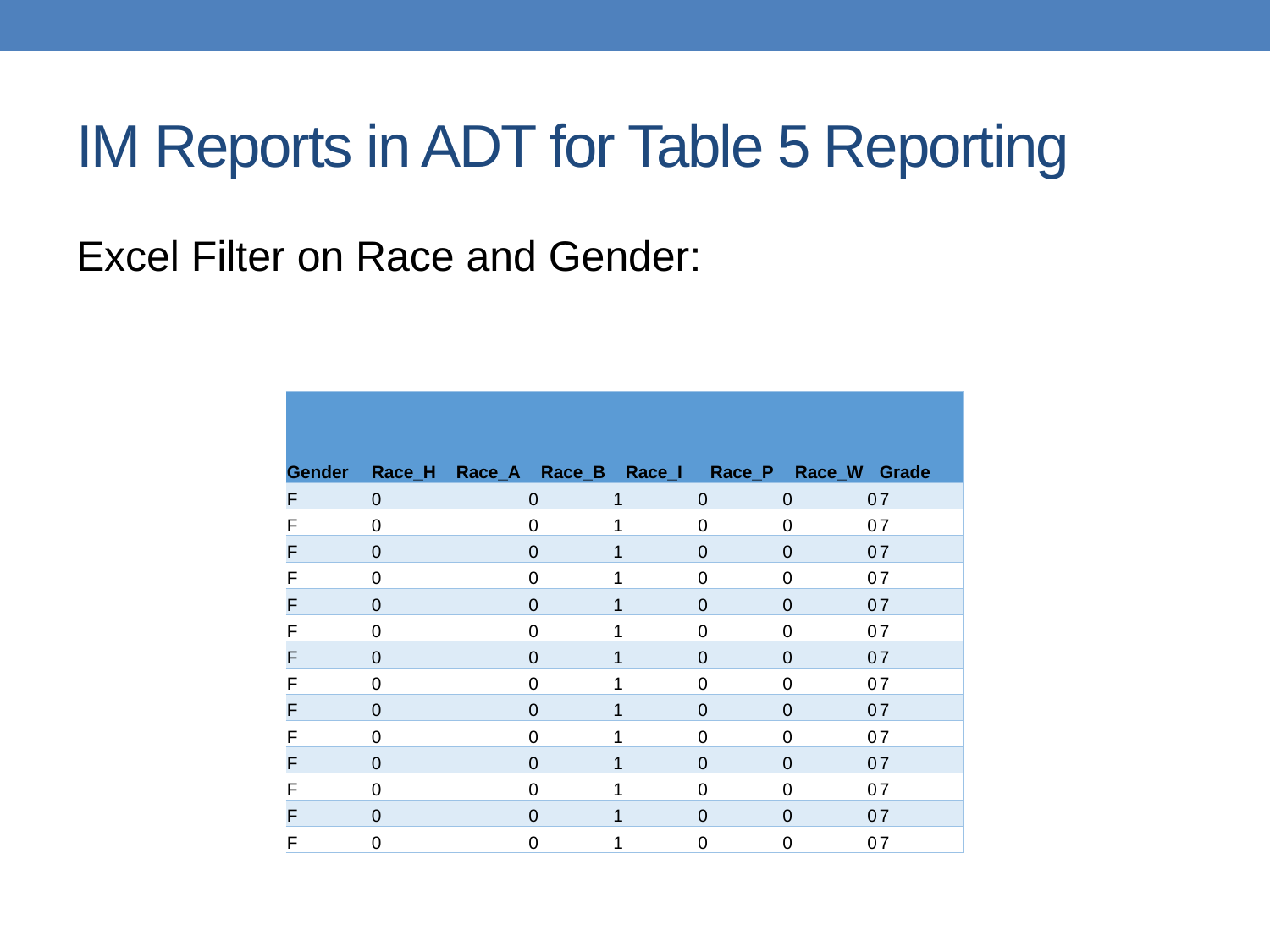

# IM Reports in ADT for Table 5 Reporting
Excel Filter on Race and Gender:

| Gender | Race\_H | Race\_A | Race\_B | Race\_I | Race\_P | Race\_W | Grade |
| --- | --- | --- | --- | --- | --- | --- | --- |
| F | 0 | 0 | 1 | 0 | 0 | 0 | 7 |
| F | 0 | 0 | 1 | 0 | 0 | 0 | 7 |
| F | 0 | 0 | 1 | 0 | 0 | 0 | 7 |
| F | 0 | 0 | 1 | 0 | 0 | 0 | 7 |
| F | 0 | 0 | 1 | 0 | 0 | 0 | 7 |
| F | 0 | 0 | 1 | 0 | 0 | 0 | 7 |
| F | 0 | 0 | 1 | 0 | 0 | 0 | 7 |
| F | 0 | 0 | 1 | 0 | 0 | 0 | 7 |
| F | 0 | 0 | 1 | 0 | 0 | 0 | 7 |
| F | 0 | 0 | 1 | 0 | 0 | 0 | 7 |
| F | 0 | 0 | 1 | 0 | 0 | 0 | 7 |
| F | 0 | 0 | 1 | 0 | 0 | 0 | 7 |
| F | 0 | 0 | 1 | 0 | 0 | 0 | 7 |
| F | 0 | 0 | 1 | 0 | 0 | 0 | 7 |